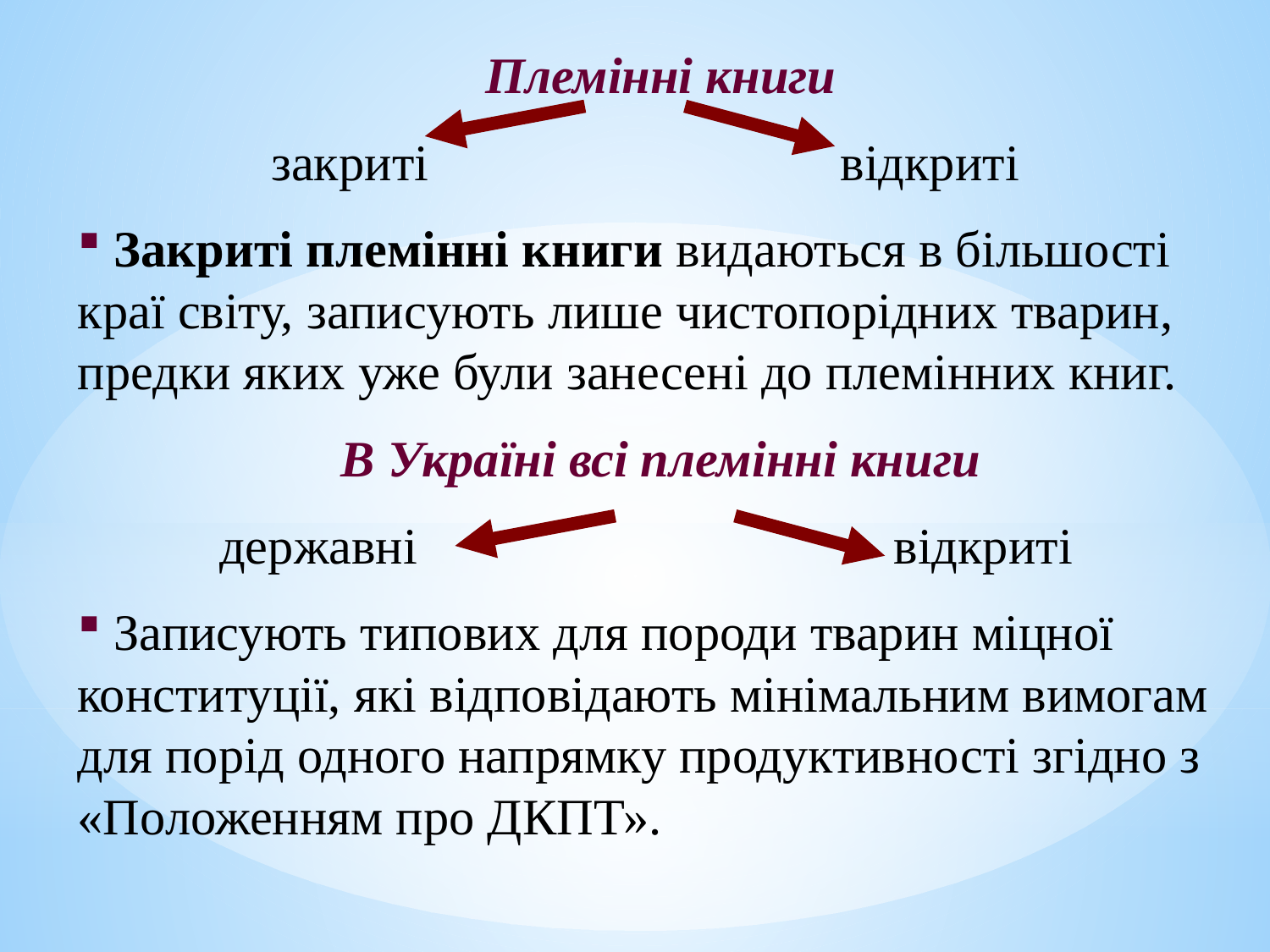

Племінні книги
               закриті                                відкриті
 Закриті племінні книги видаються в більшості краї світу, записують лише чистопорідних тварин, предки яких уже були занесені до племінних книг.
В Україні всі племінні книги
           державні                                     відкриті
 Записують типових для породи тварин міцної конституції, які відповідають мінімальним вимогам для порід одного напрямку продуктивності згідно з «Положенням про ДКПТ».